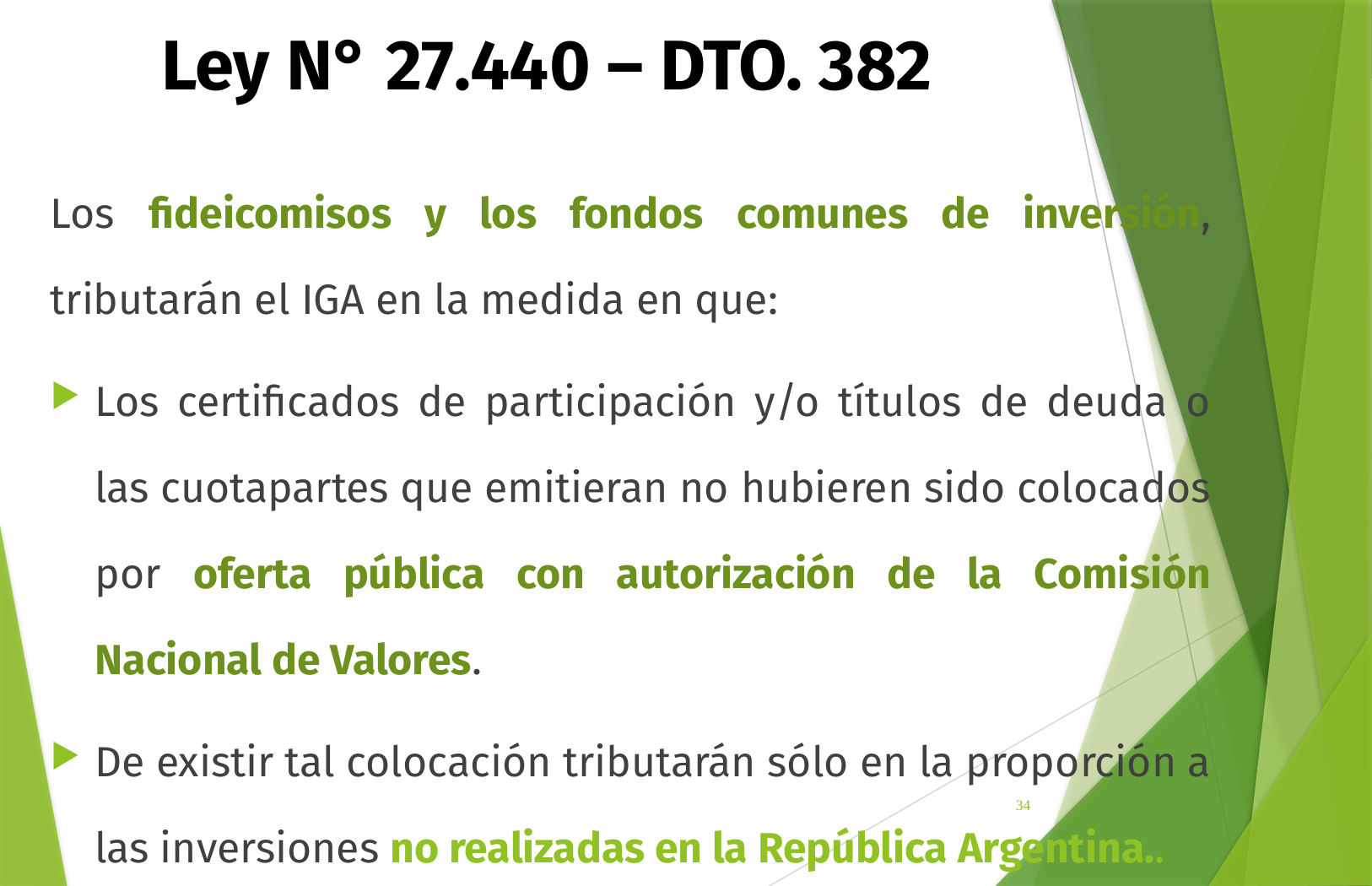

# Ley N° 27.440 – DTO. 382
Los fideicomisos y los fondos comunes de inversión, tributarán el IGA en la medida en que:
Los certificados de participación y/o títulos de deuda o las cuotapartes que emitieran no hubieren sido colocados por oferta pública con autorización de la Comisión Nacional de Valores.
De existir tal colocación tributarán sólo en la proporción a las inversiones no realizadas en la República Argentina..

34